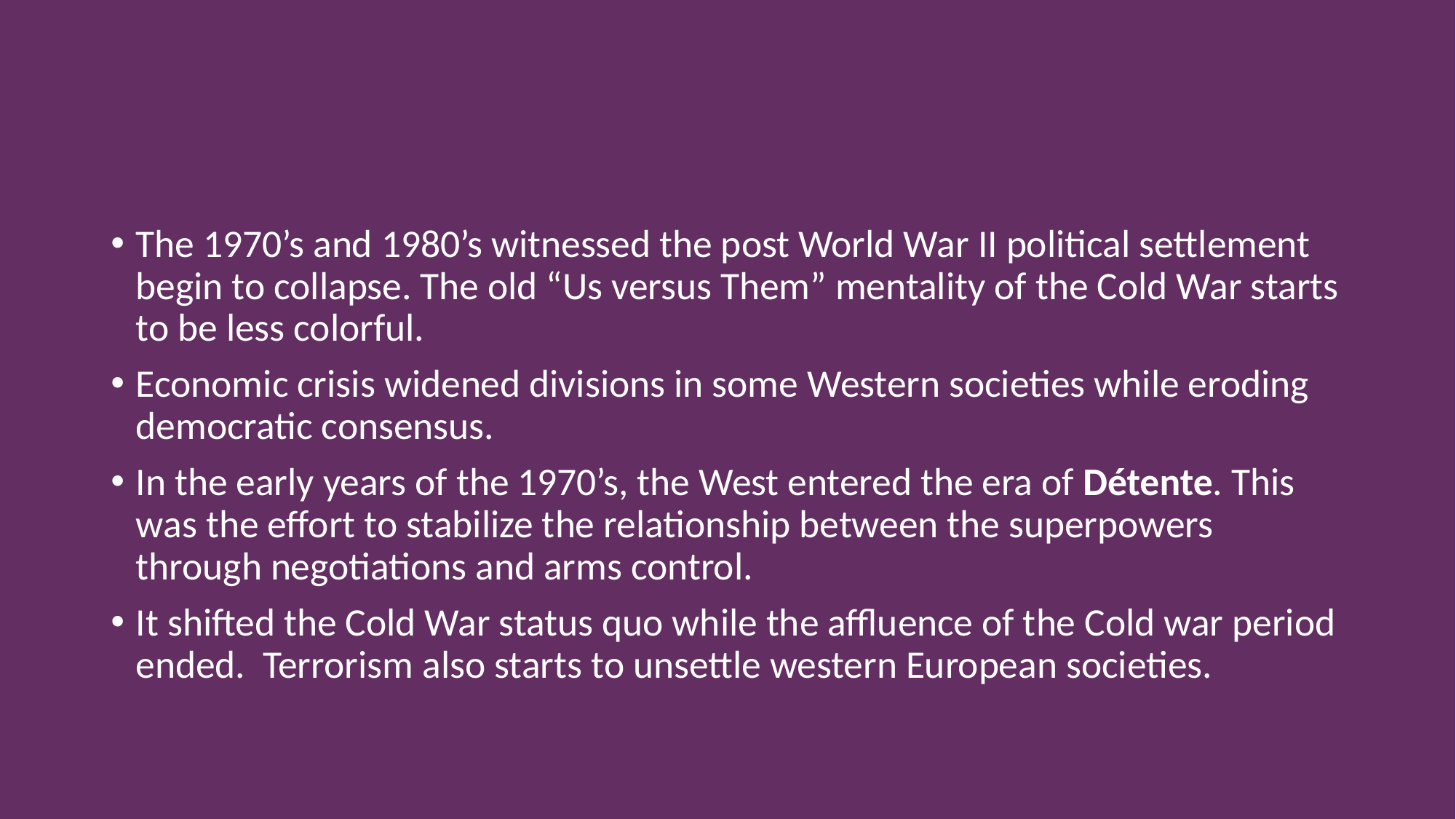

The 1970’s and 1980’s witnessed the post World War II political settlement begin to collapse. The old “Us versus Them” mentality of the Cold War starts to be less colorful.
Economic crisis widened divisions in some Western societies while eroding democratic consensus.
In the early years of the 1970’s, the West entered the era of Détente. This was the effort to stabilize the relationship between the superpowers through negotiations and arms control.
It shifted the Cold War status quo while the affluence of the Cold war period ended.  Terrorism also starts to unsettle western European societies.